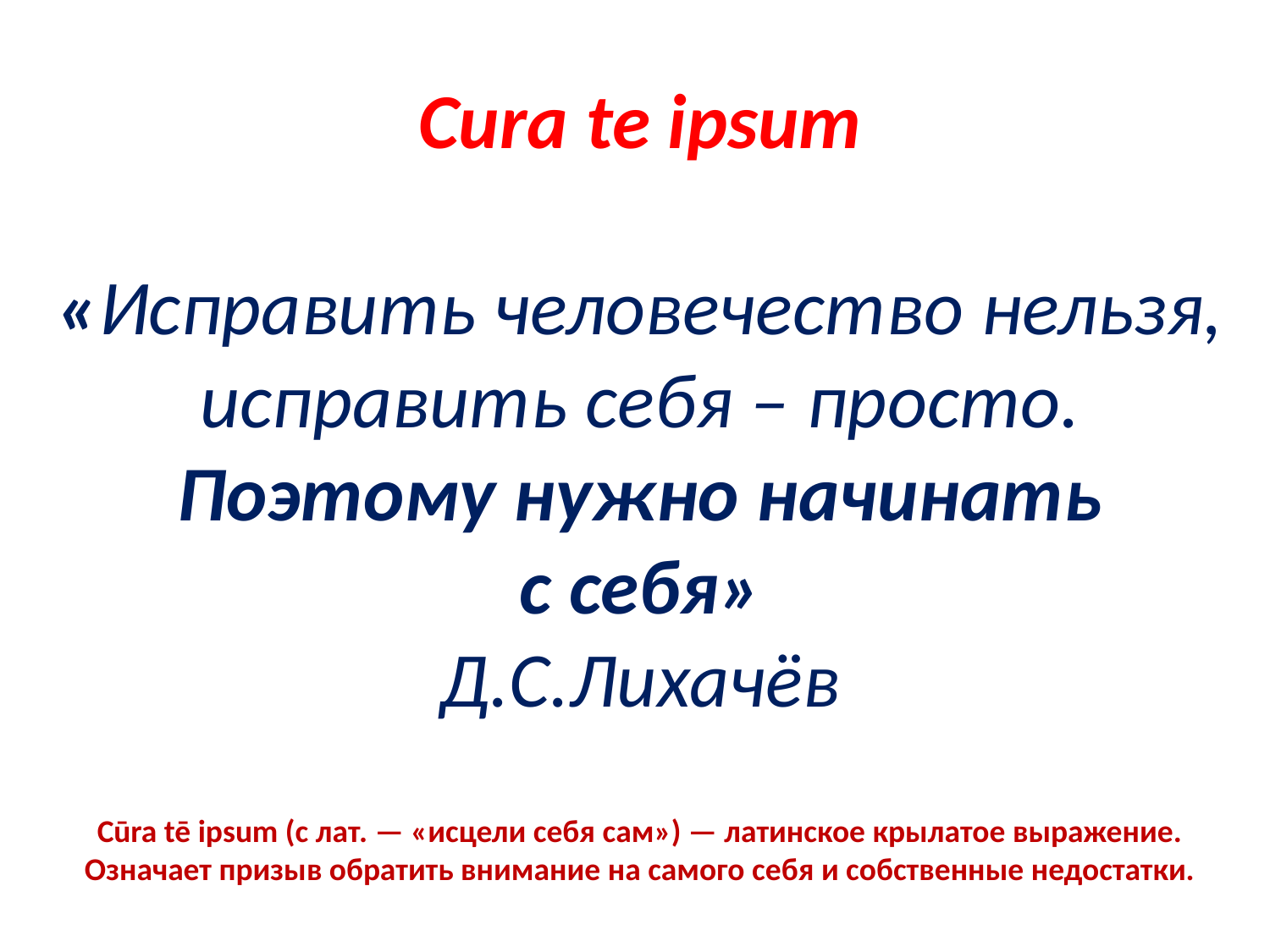

# Cura te ipsum «Исправить человечество нельзя, исправить себя – просто. Поэтому нужно начинать с себя» Д.С.Лихачёв

Cūra tē ipsum (с лат. — «исцели себя сам») — латинское крылатое выражение. Означает призыв обратить внимание на самого себя и собственные недостатки.